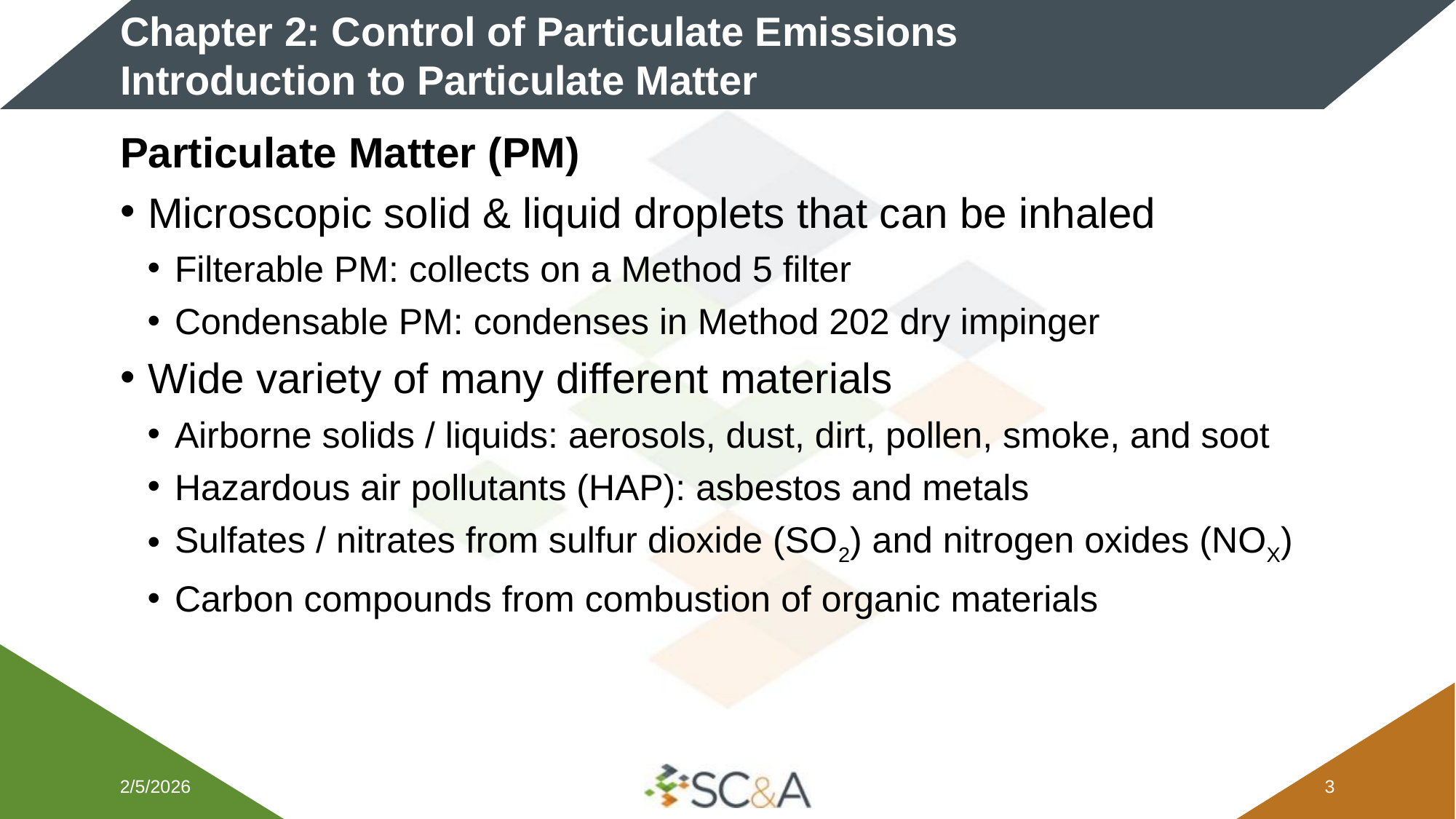

# Chapter 2: Control of Particulate Emissions Introduction to Particulate Matter
Particulate Matter (PM)
Microscopic solid & liquid droplets that can be inhaled
Filterable PM: collects on a Method 5 filter
Condensable PM: condenses in Method 202 dry impinger
Wide variety of many different materials
Airborne solids / liquids: aerosols, dust, dirt, pollen, smoke, and soot
Hazardous air pollutants (HAP): asbestos and metals
Sulfates / nitrates from sulfur dioxide (SO2) and nitrogen oxides (NOX)
Carbon compounds from combustion of organic materials
2/5/2026
3